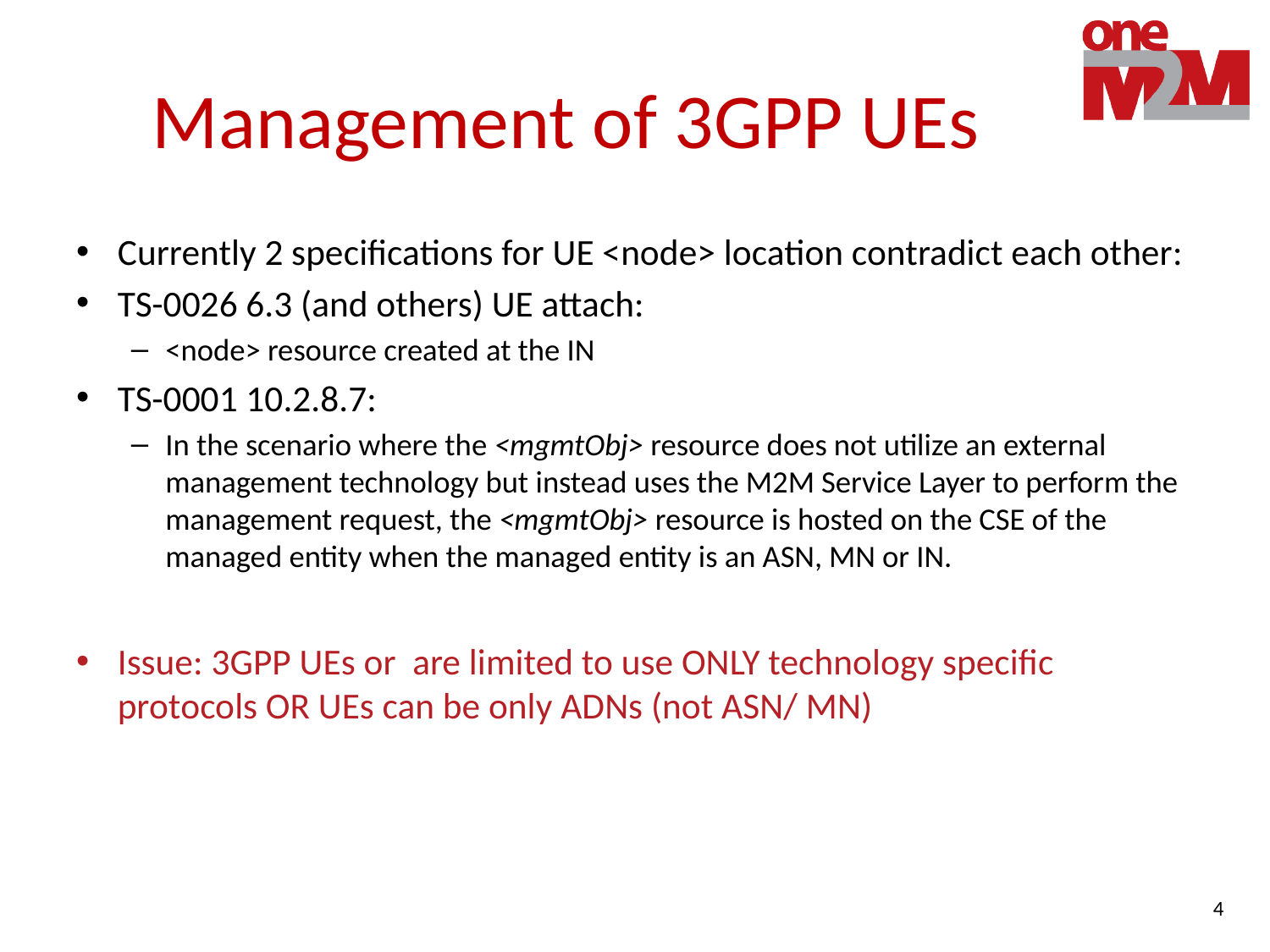

# Management of 3GPP UEs
Currently 2 specifications for UE <node> location contradict each other:
TS-0026 6.3 (and others) UE attach:
<node> resource created at the IN
TS-0001 10.2.8.7:
In the scenario where the <mgmtObj> resource does not utilize an external management technology but instead uses the M2M Service Layer to perform the management request, the <mgmtObj> resource is hosted on the CSE of the managed entity when the managed entity is an ASN, MN or IN.

Issue: 3GPP UEs or  are limited to use ONLY technology specific protocols OR UEs can be only ADNs (not ASN/ MN)